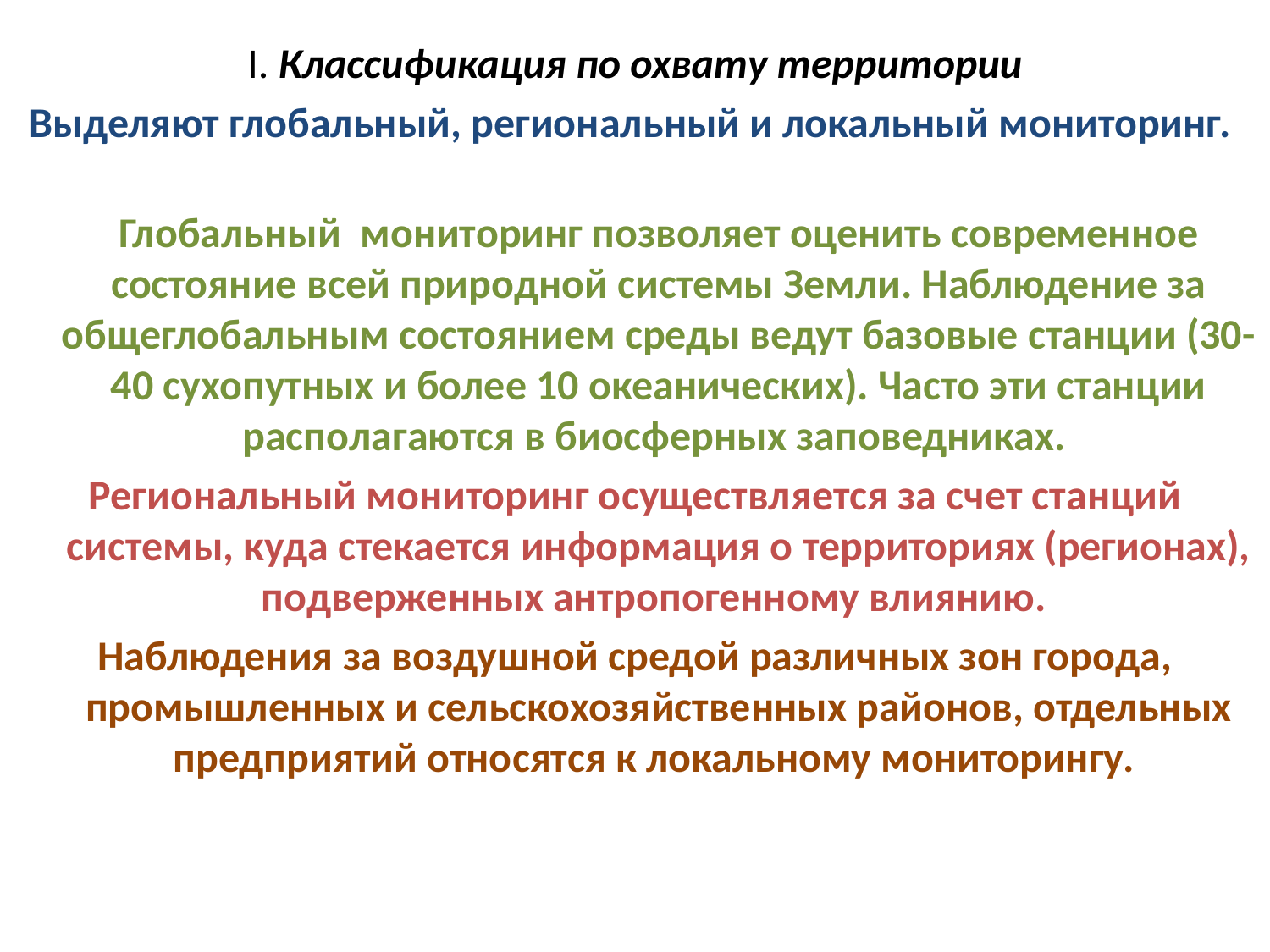

I. Классификация по охвату территории
Выделяют глобальный, региональный и локальный мониторинг.
Глобальный  мониторинг позволяет оценить современное состояние всей природной системы Земли. Наблюдение за общеглобальным состоянием среды ведут базовые станции (30- 40 сухопутных и более 10 океанических). Часто эти станции располагаются в биосферных заповедниках.
Региональный мониторинг осуществляется за счет станций системы, куда стекается информация о территориях (регионах), подверженных антропогенному влиянию.
Наблюдения за воздушной средой различных зон города, промышленных и сельскохозяйственных районов, отдельных предприятий относятся к локальному мониторингу.